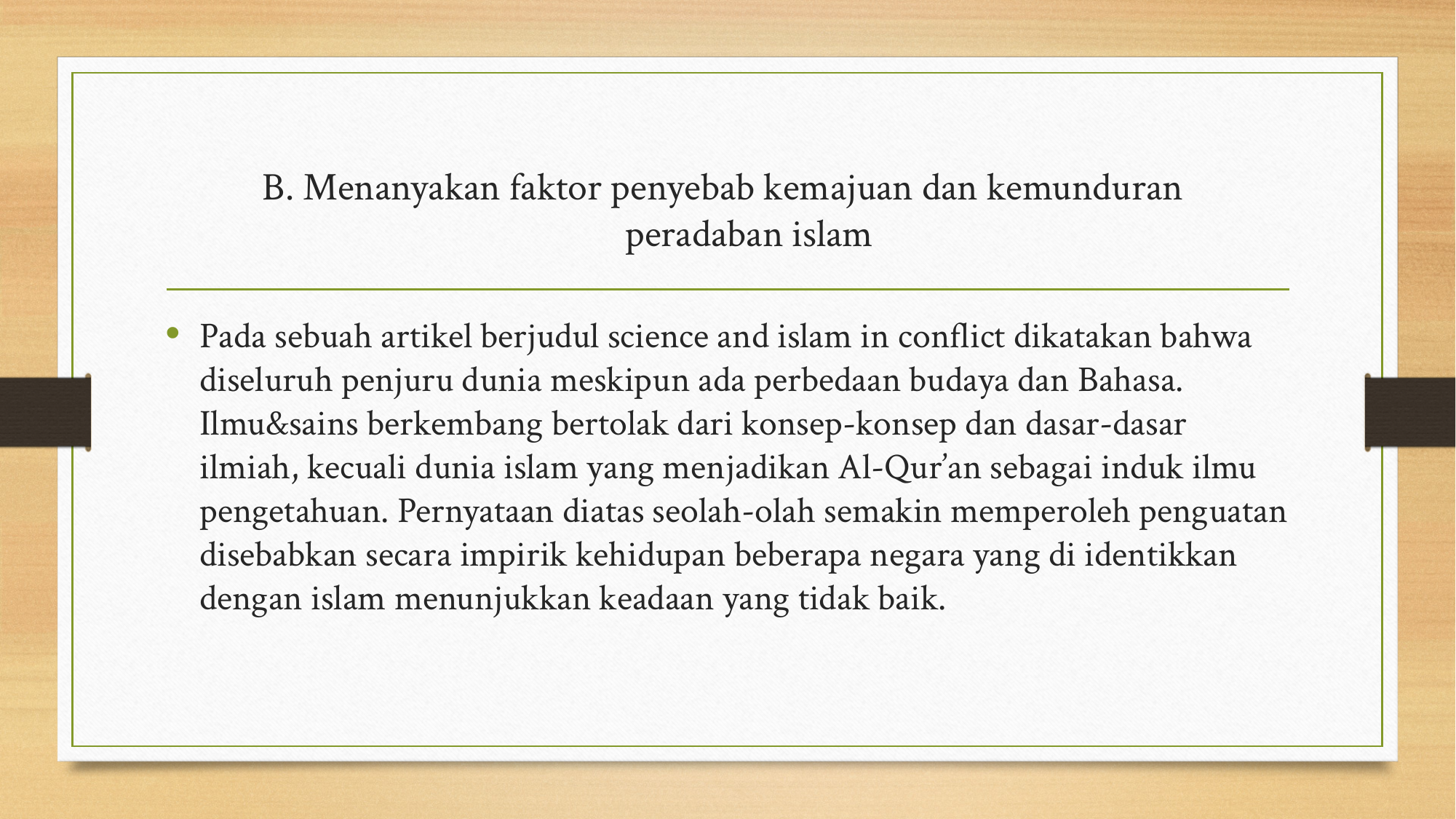

# B. Menanyakan faktor penyebab kemajuan dan kemunduran peradaban islam
Pada sebuah artikel berjudul science and islam in conflict dikatakan bahwa diseluruh penjuru dunia meskipun ada perbedaan budaya dan Bahasa. Ilmu&sains berkembang bertolak dari konsep-konsep dan dasar-dasar ilmiah, kecuali dunia islam yang menjadikan Al-Qur’an sebagai induk ilmu pengetahuan. Pernyataan diatas seolah-olah semakin memperoleh penguatan disebabkan secara impirik kehidupan beberapa negara yang di identikkan dengan islam menunjukkan keadaan yang tidak baik.